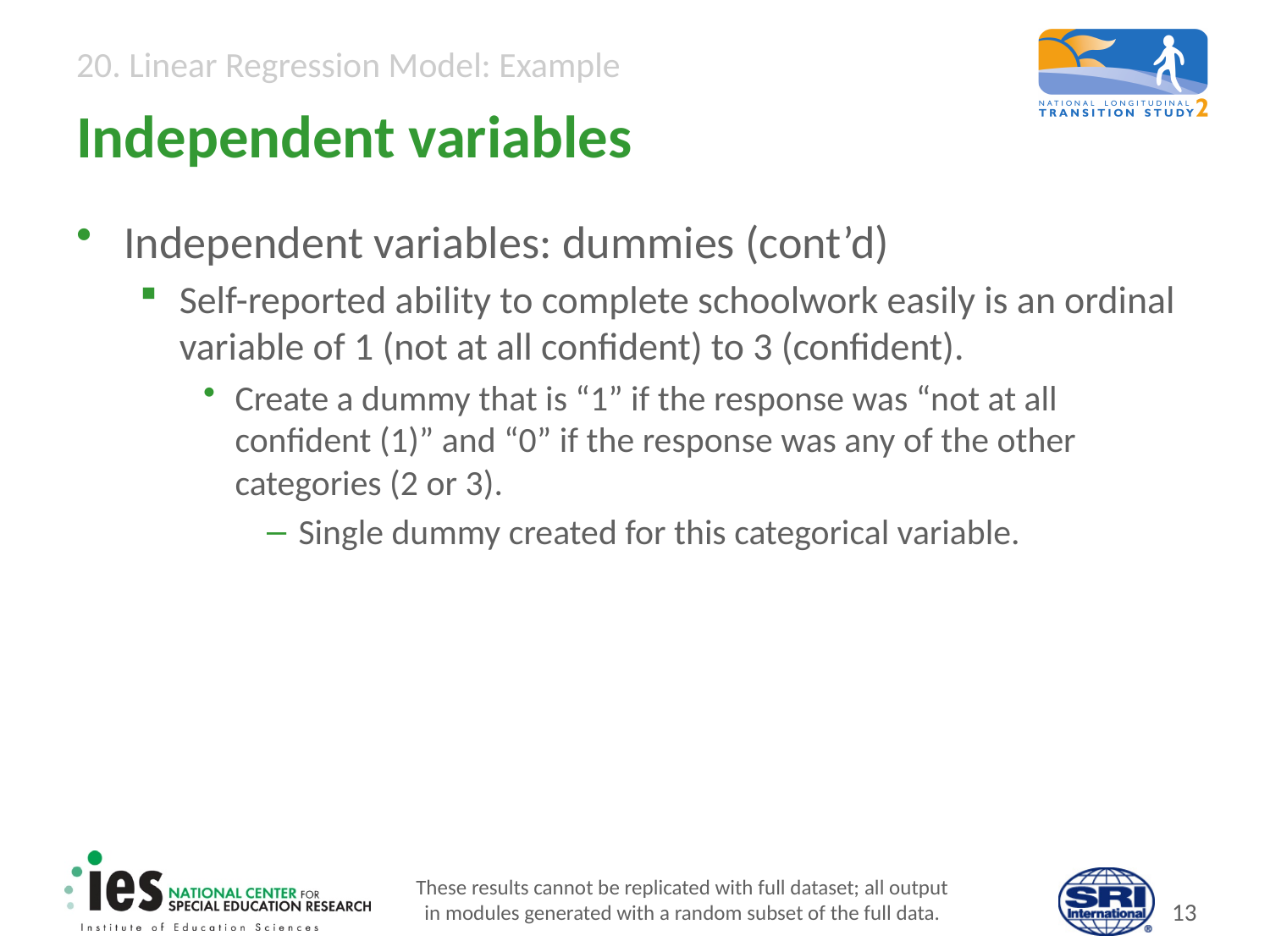

# Independent variables
Independent variables: dummies (cont’d)
Self-reported ability to complete schoolwork easily is an ordinal variable of 1 (not at all confident) to 3 (confident).
Create a dummy that is “1” if the response was “not at all confident (1)” and “0” if the response was any of the other categories (2 or 3).
Single dummy created for this categorical variable.
These results cannot be replicated with full dataset; all output
in modules generated with a random subset of the full data.
13